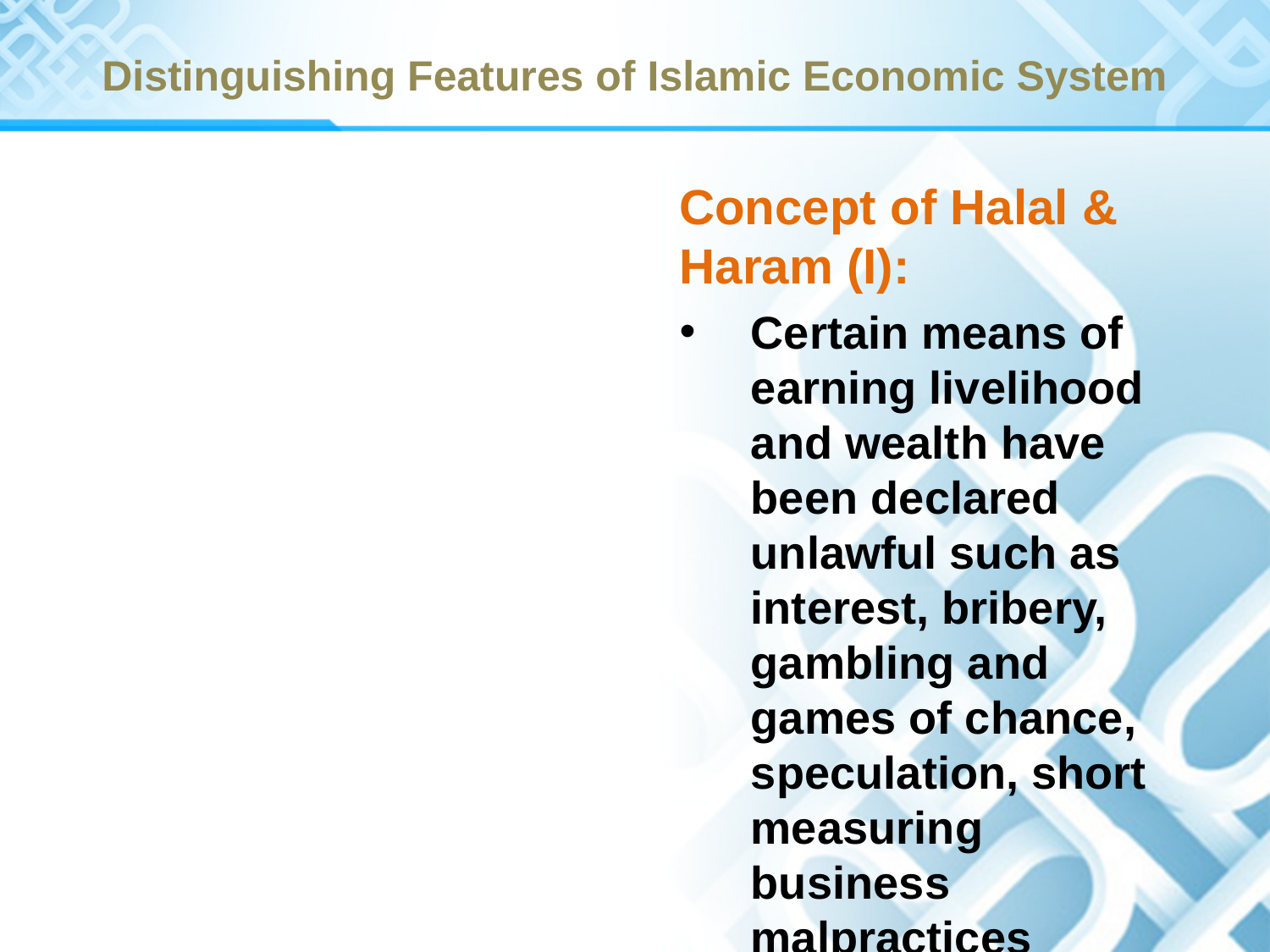

Distinguishing Features of Islamic Economic System
Concept of Halal & Haram (I):
Certain means of earning livelihood and wealth have been declared unlawful such as interest, bribery, gambling and games of chance, speculation, short measuring business malpractices